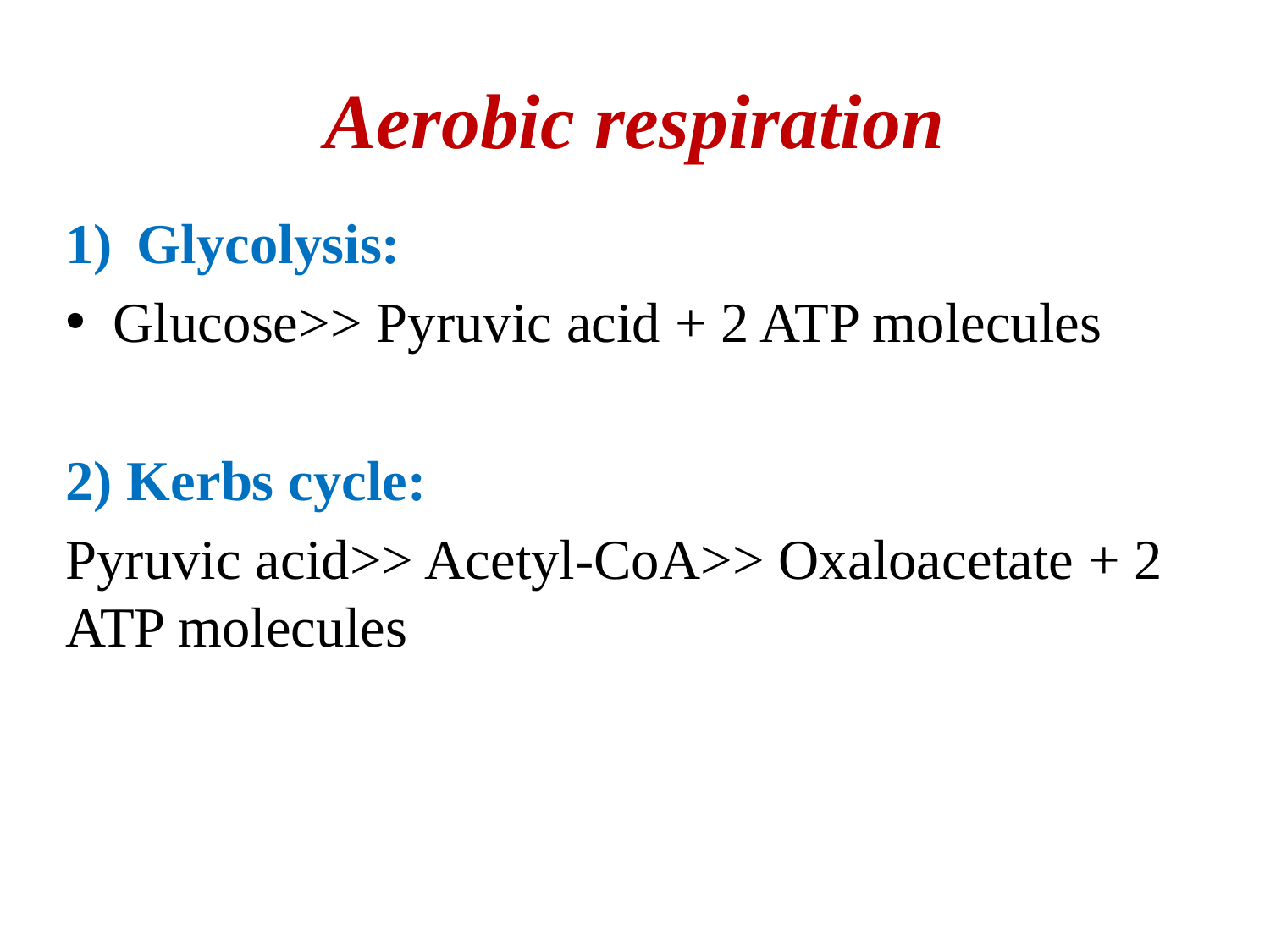

# Aerobic respiration
Glycolysis:
Glucose>> Pyruvic acid + 2 ATP molecules

2) Kerbs cycle:
Pyruvic acid>> Acetyl-CoA>> Oxaloacetate + 2 ATP molecules